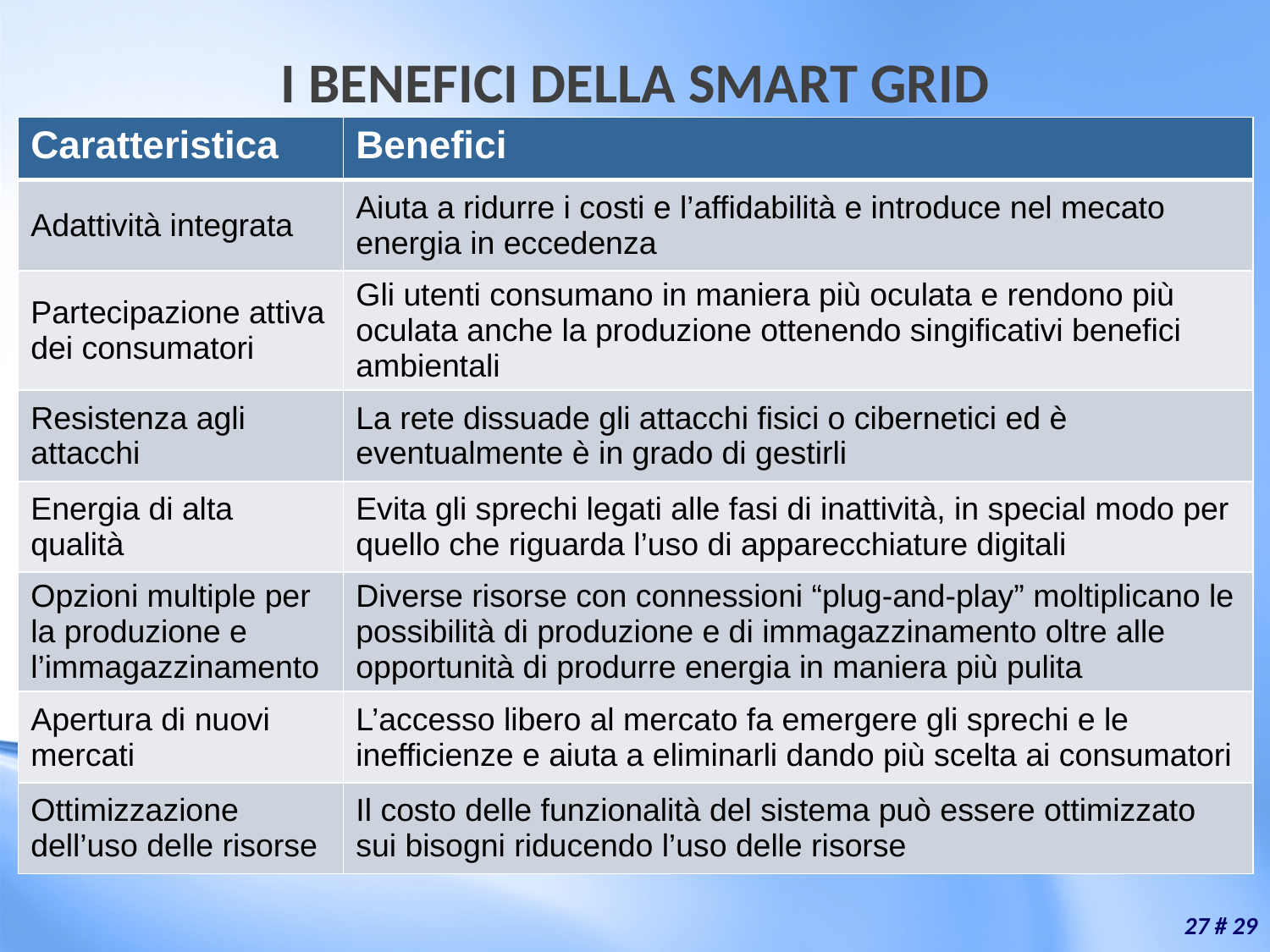

# I BENEFICI DELLA SMART GRID
| Caratteristica | Benefici |
| --- | --- |
| Adattività integrata | Aiuta a ridurre i costi e l’affidabilità e introduce nel mecato energia in eccedenza |
| Partecipazione attiva dei consumatori | Gli utenti consumano in maniera più oculata e rendono più oculata anche la produzione ottenendo singificativi benefici ambientali |
| Resistenza agli attacchi | La rete dissuade gli attacchi fisici o cibernetici ed è eventualmente è in grado di gestirli |
| Energia di alta qualità | Evita gli sprechi legati alle fasi di inattività, in special modo per quello che riguarda l’uso di apparecchiature digitali |
| Opzioni multiple per la produzione e l’immagazzinamento | Diverse risorse con connessioni “plug-and-play” moltiplicano le possibilità di produzione e di immagazzinamento oltre alle opportunità di produrre energia in maniera più pulita |
| Apertura di nuovi mercati | L’accesso libero al mercato fa emergere gli sprechi e le inefficienze e aiuta a eliminarli dando più scelta ai consumatori |
| Ottimizzazione dell’uso delle risorse | Il costo delle funzionalità del sistema può essere ottimizzato sui bisogni riducendo l’uso delle risorse |
27 # 29